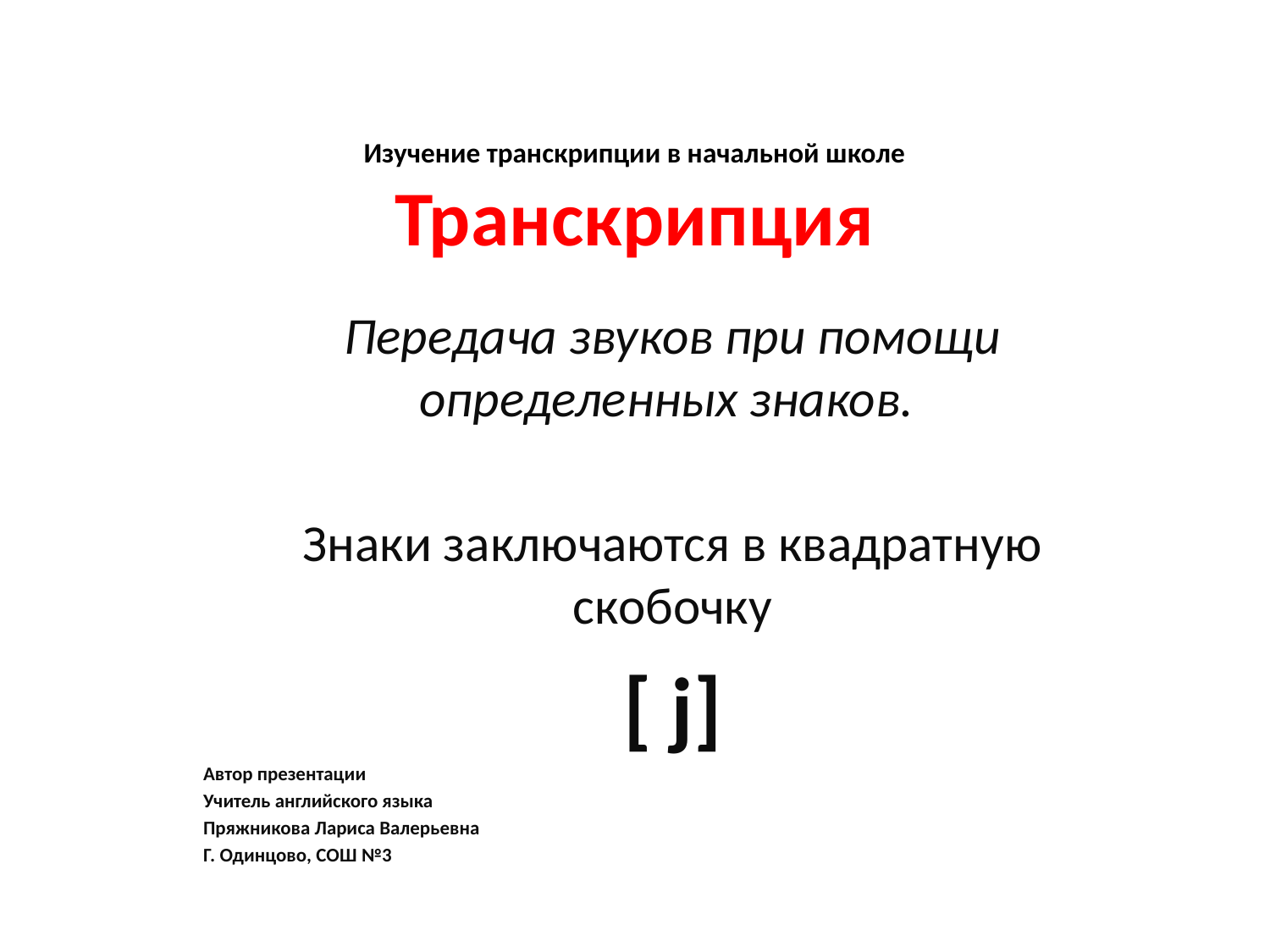

# Изучение транскрипции в начальной школе Транскрипция
Передача звуков при помощи определенных знаков.

Знаки заключаются в квадратную скобочку
[ j]
Автор презентации
Учитель английского языка
Пряжникова Лариса Валерьевна
Г. Одинцово, СОШ №3